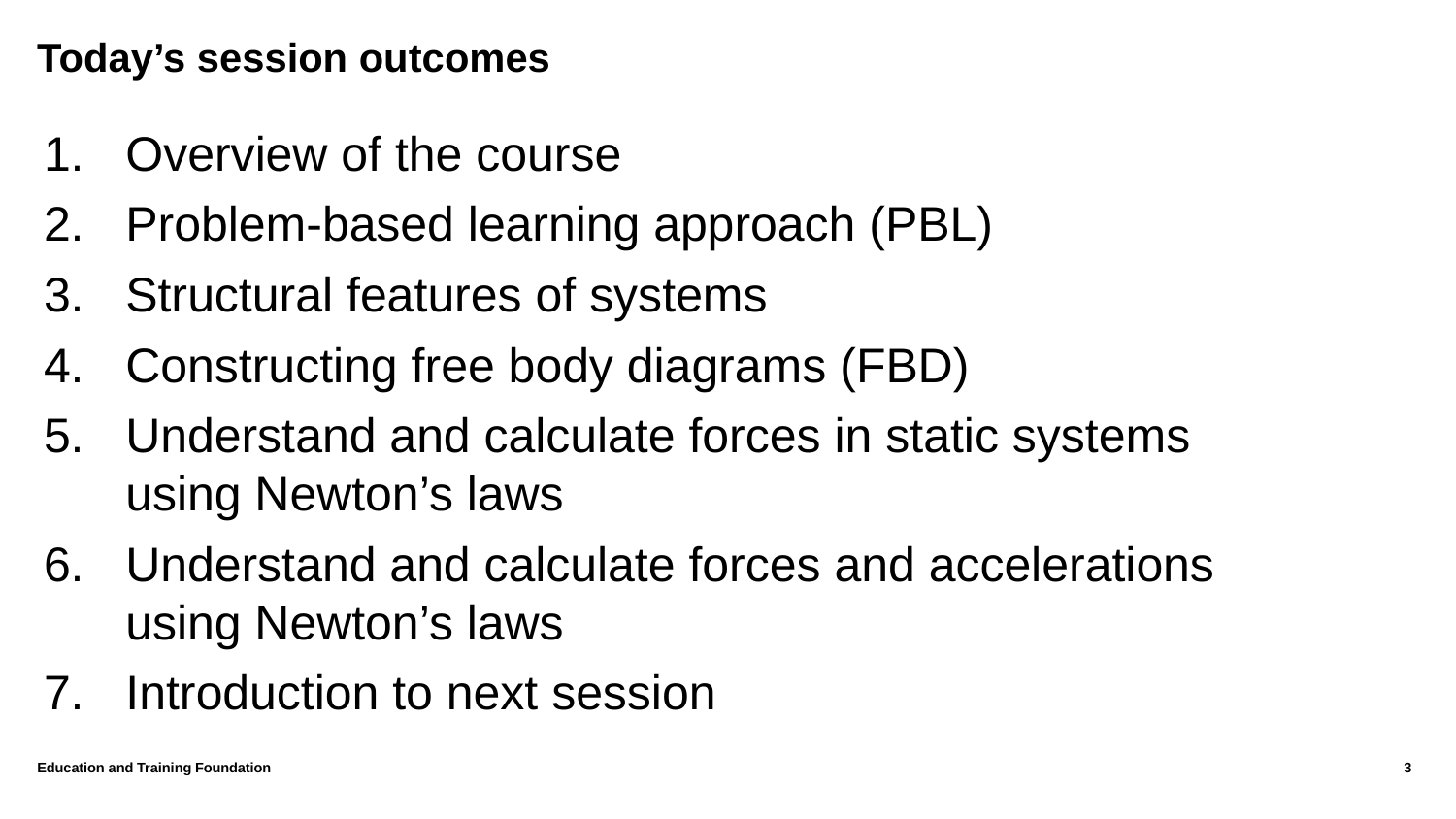

# Today’s session outcomes
Overview of the course
Problem-based learning approach (PBL)
Structural features of systems
Constructing free body diagrams (FBD)
Understand and calculate forces in static systems using Newton’s laws
Understand and calculate forces and accelerations using Newton’s laws
Introduction to next session

Education and Training Foundation
3